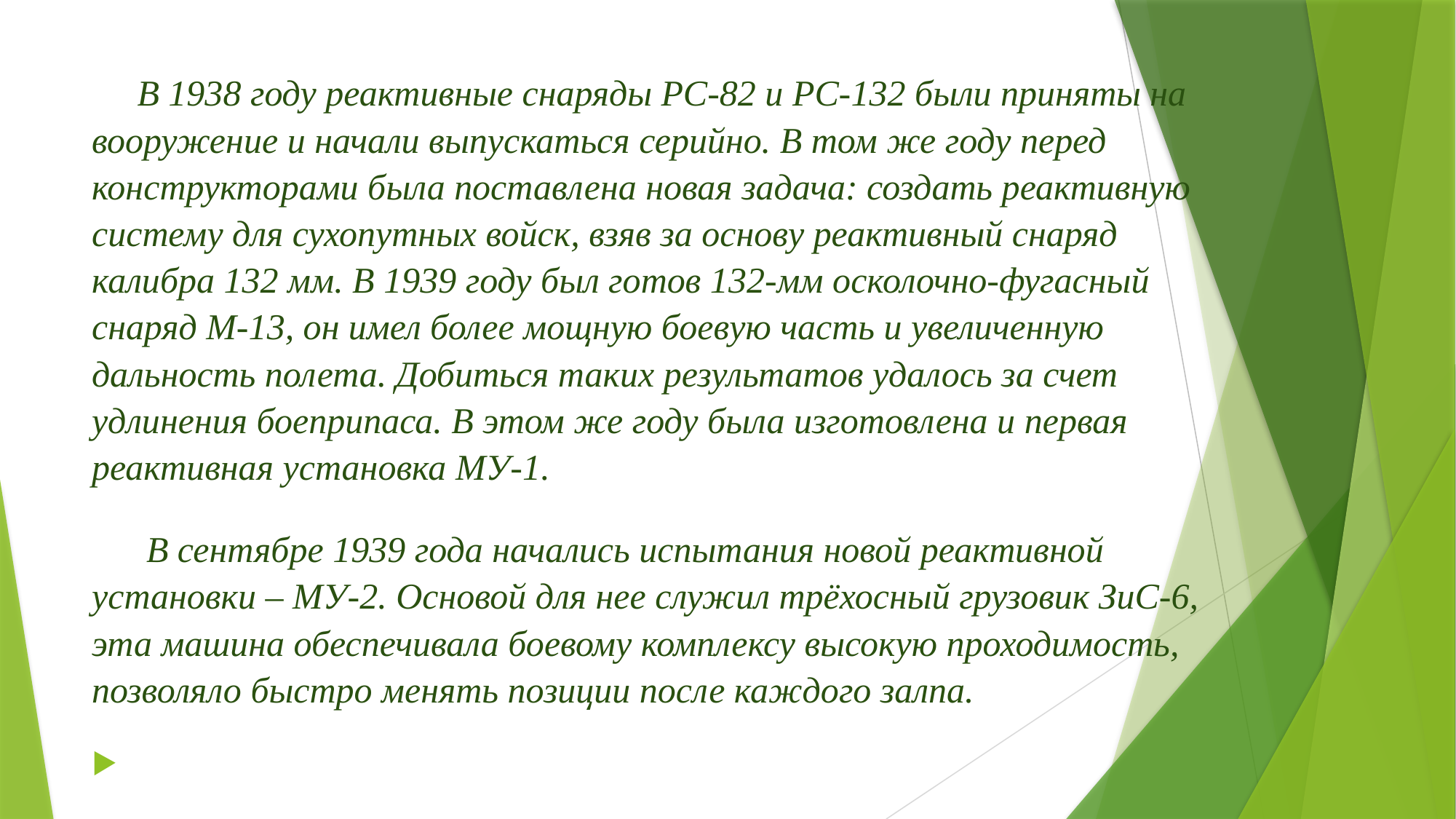

В 1938 году реактивные снаряды РС-82 и РС-132 были приняты на вооружение и начали выпускаться серийно. В том же году перед конструкторами была поставлена новая задача: создать реактивную систему для сухопутных войск, взяв за основу реактивный снаряд калибра 132 мм. В 1939 году был готов 132-мм осколочно-фугасный снаряд М-13, он имел более мощную боевую часть и увеличенную дальность полета. Добиться таких результатов удалось за счет удлинения боеприпаса. В этом же году была изготовлена и первая реактивная установка МУ-1.
      В сентябре 1939 года начались испытания новой реактивной установки – МУ-2. Основой для нее служил трёхосный грузовик ЗиС-6, эта машина обеспечивала боевому комплексу высокую проходимость, позволяло быстро менять позиции после каждого залпа.